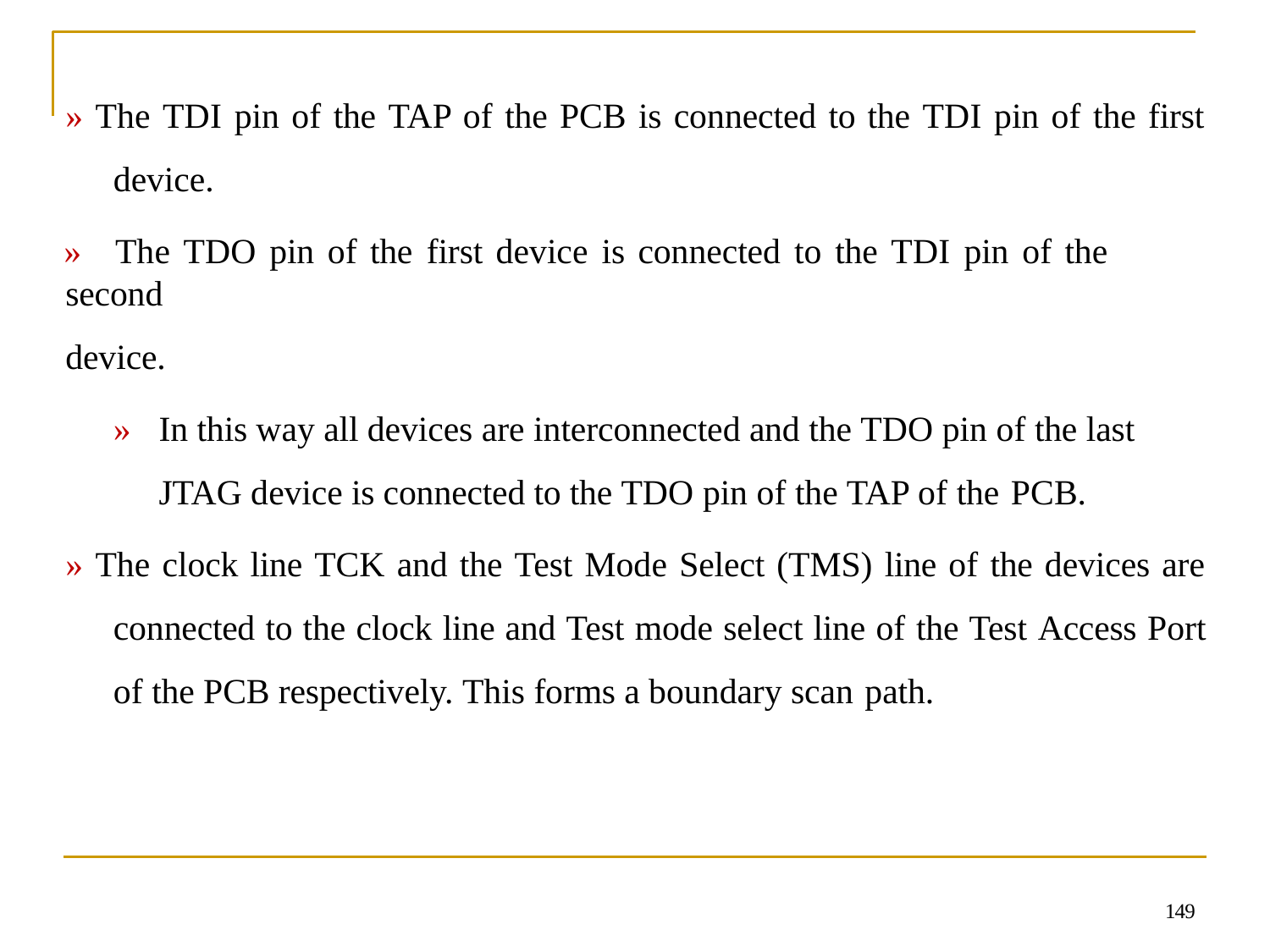

» The TDI pin of the TAP of the PCB is connected to the TDI pin of the first  device.
»	The TDO pin of the first device is connected to the TDI pin of the second
device.
»	In this way all devices are interconnected and the TDO pin of the last  JTAG device is connected to the TDO pin of the TAP of the PCB.
» The clock line TCK and the Test Mode Select (TMS) line of the devices are  connected to the clock line and Test mode select line of the Test Access Port  of the PCB respectively. This forms a boundary scan path.
149